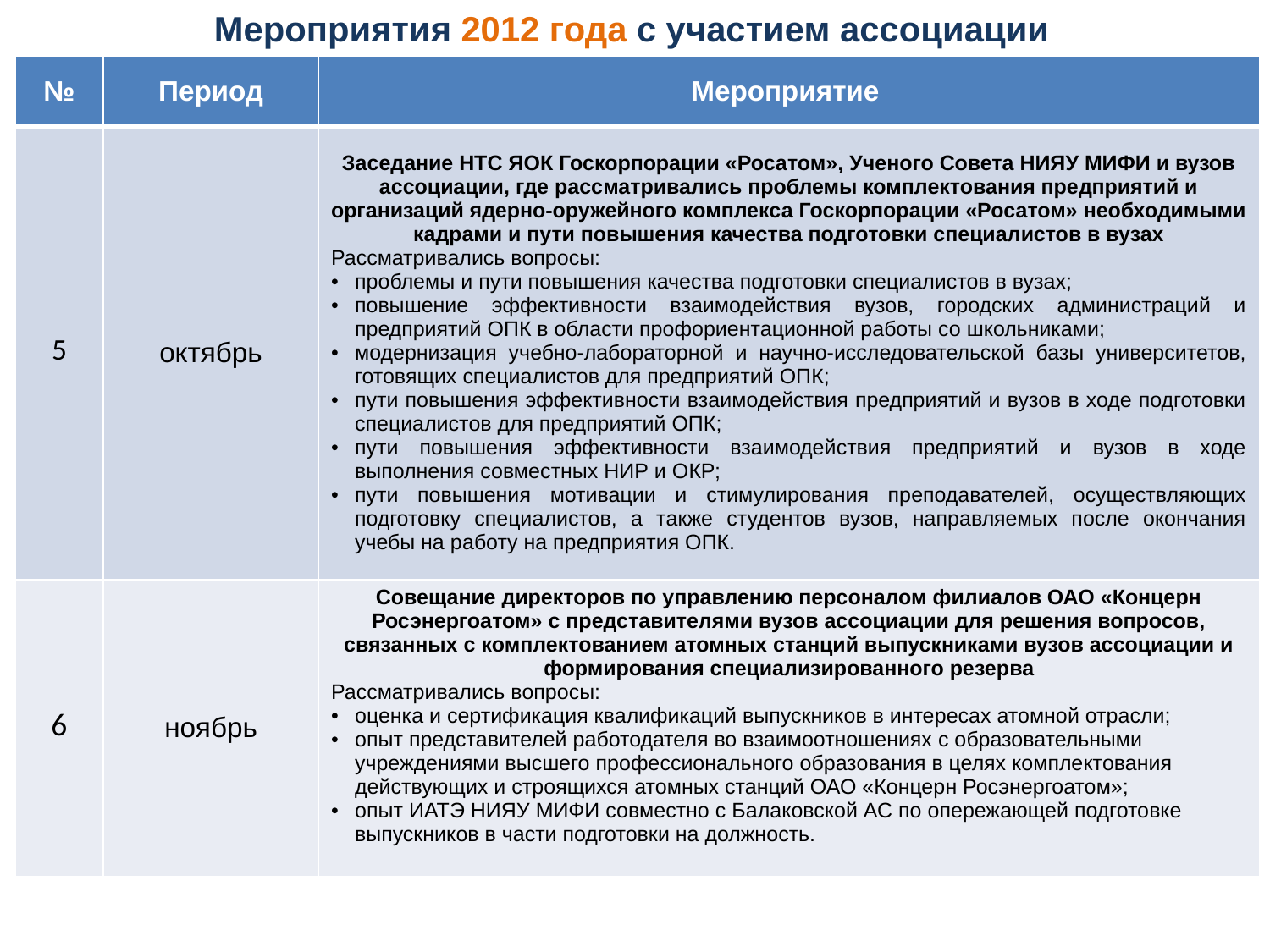

Мероприятия 2012 года с участием ассоциации
| № | Период | Мероприятие |
| --- | --- | --- |
| 5 | октябрь | Заседание НТС ЯОК Госкорпорации «Росатом», Ученого Совета НИЯУ МИФИ и вузов ассоциации, где рассматривались проблемы комплектования предприятий и организаций ядерно-оружейного комплекса Госкорпорации «Росатом» необходимыми кадрами и пути повышения качества подготовки специалистов в вузах Рассматривались вопросы: проблемы и пути повышения качества подготовки специалистов в вузах; повышение эффективности взаимодействия вузов, городских администраций и предприятий ОПК в области профориентационной работы со школьниками; модернизация учебно-лабораторной и научно-исследовательской базы университетов, готовящих специалистов для предприятий ОПК; пути повышения эффективности взаимодействия предприятий и вузов в ходе подготовки специалистов для предприятий ОПК; пути повышения эффективности взаимодействия предприятий и вузов в ходе выполнения совместных НИР и ОКР; пути повышения мотивации и стимулирования преподавателей, осуществляющих подготовку специалистов, а также студентов вузов, направляемых после окончания учебы на работу на предприятия ОПК. |
| 6 | ноябрь | Совещание директоров по управлению персоналом филиалов ОАО «Концерн Росэнергоатом» с представителями вузов ассоциации для решения вопросов, связанных с комплектованием атомных станций выпускниками вузов ассоциации и формирования специализированного резерва Рассматривались вопросы: оценка и сертификация квалификаций выпускников в интересах атомной отрасли; опыт представителей работодателя во взаимоотношениях с образовательными учреждениями высшего профессионального образования в целях комплектования действующих и строящихся атомных станций ОАО «Концерн Росэнергоатом»; опыт ИАТЭ НИЯУ МИФИ совместно с Балаковской АС по опережающей подготовке выпускников в части подготовки на должность. |